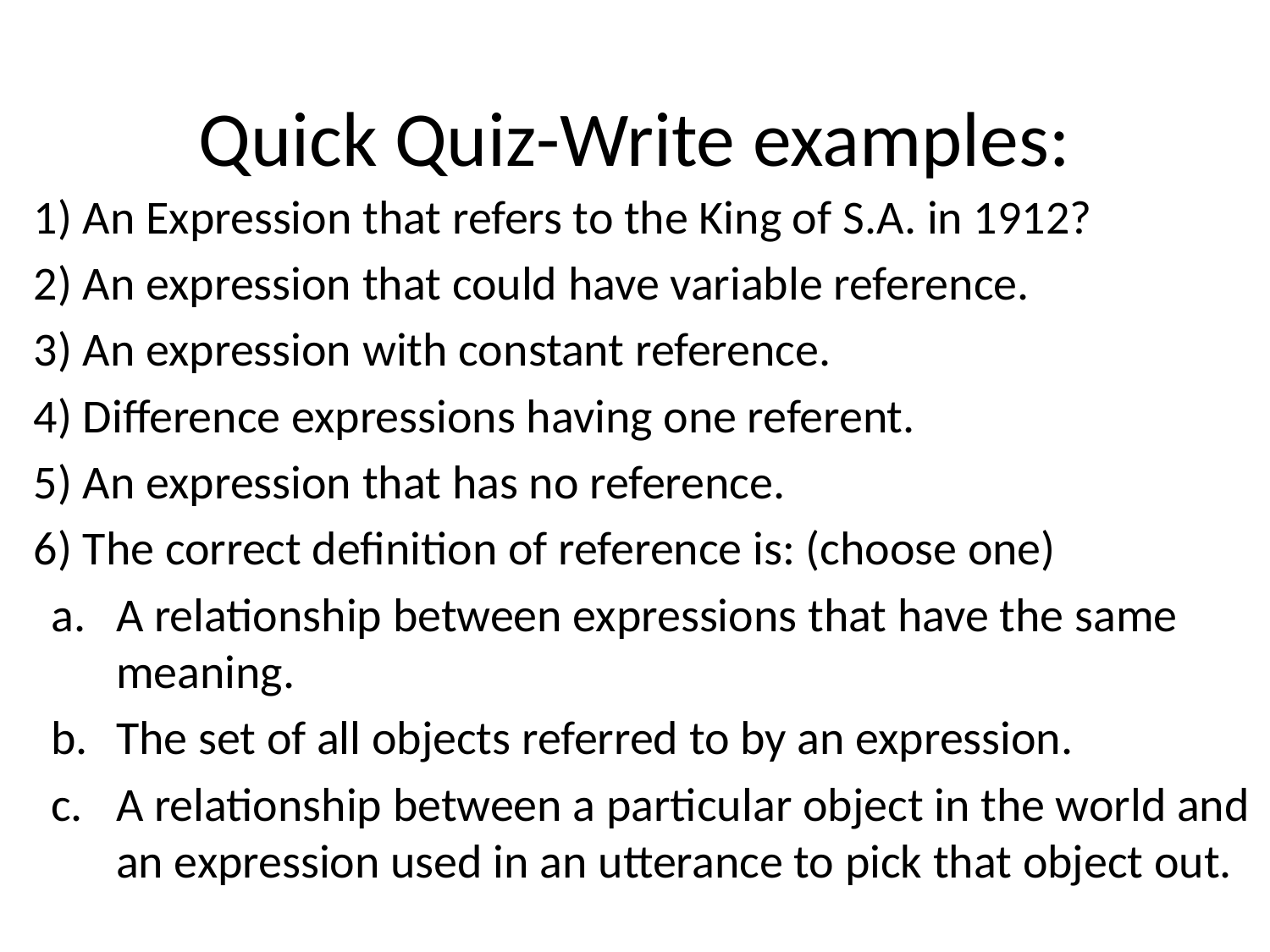

# Quick Quiz-Write examples:
1) An Expression that refers to the King of S.A. in 1912?
2) An expression that could have variable reference.
3) An expression with constant reference.
4) Difference expressions having one referent.
5) An expression that has no reference.
6) The correct definition of reference is: (choose one)
A relationship between expressions that have the same meaning.
The set of all objects referred to by an expression.
A relationship between a particular object in the world and an expression used in an utterance to pick that object out.